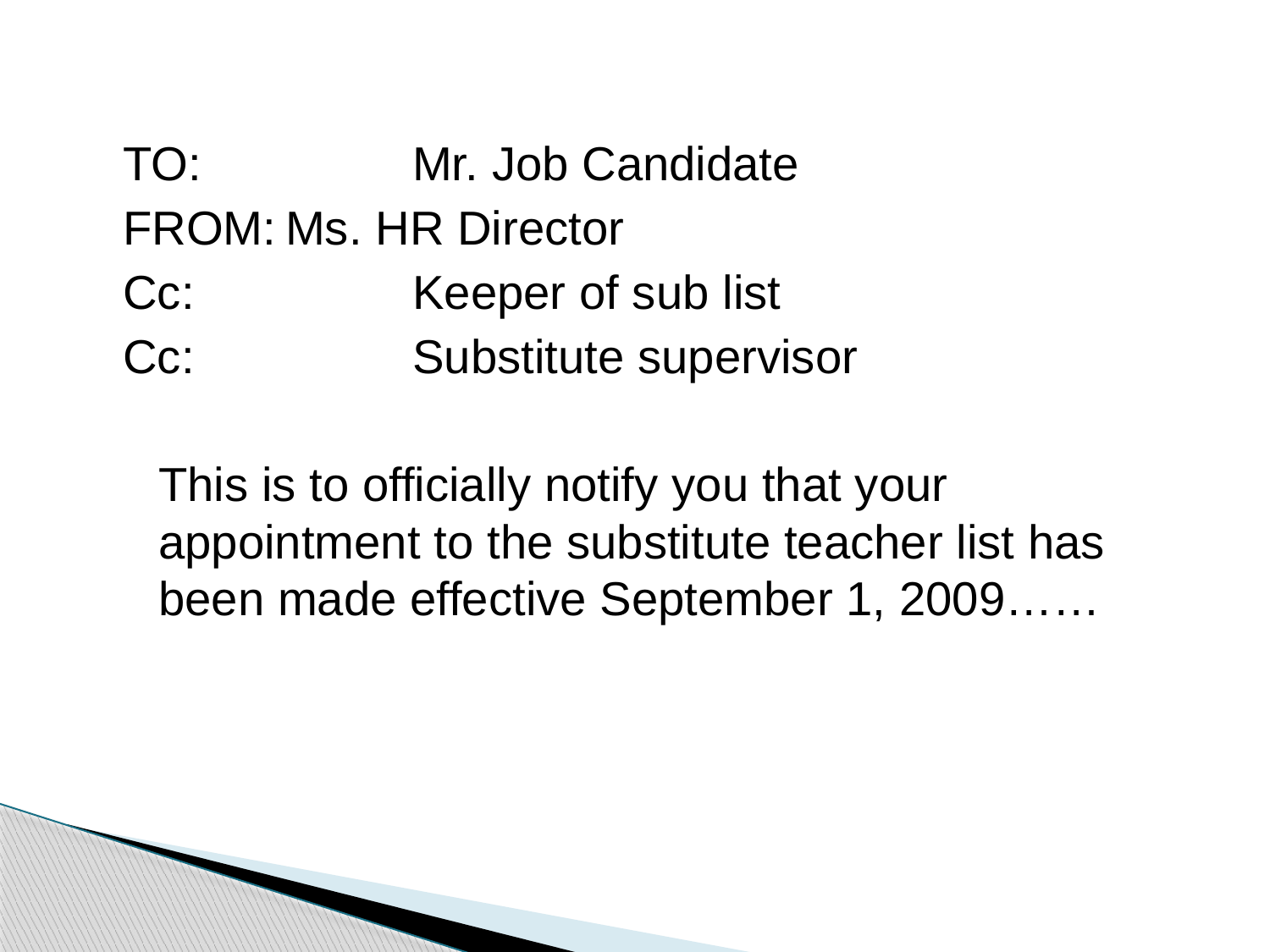

TO:		Mr. Job Candidate
FROM:	Ms. HR Director
Cc:		Keeper of sub list
Cc:		Substitute supervisor

	This is to officially notify you that your appointment to the substitute teacher list has been made effective September 1, 2009……